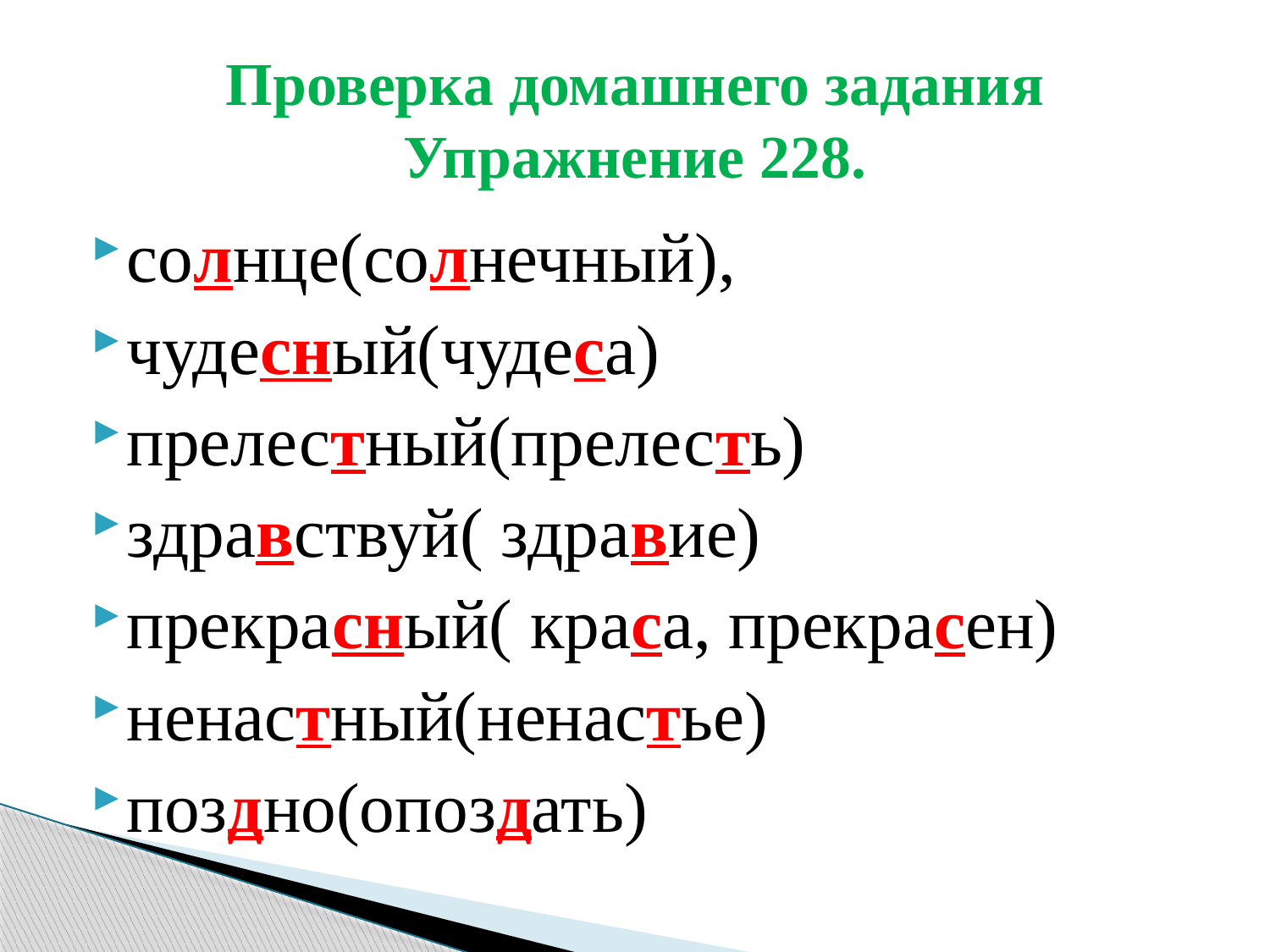

# Проверка домашнего задания Упражнение 228.
солнце(солнечный),
чудесный(чудеса)
прелестный(прелесть)
здравствуй( здравие)
прекрасный( краса, прекрасен)
ненастный(ненастье)
поздно(опоздать)